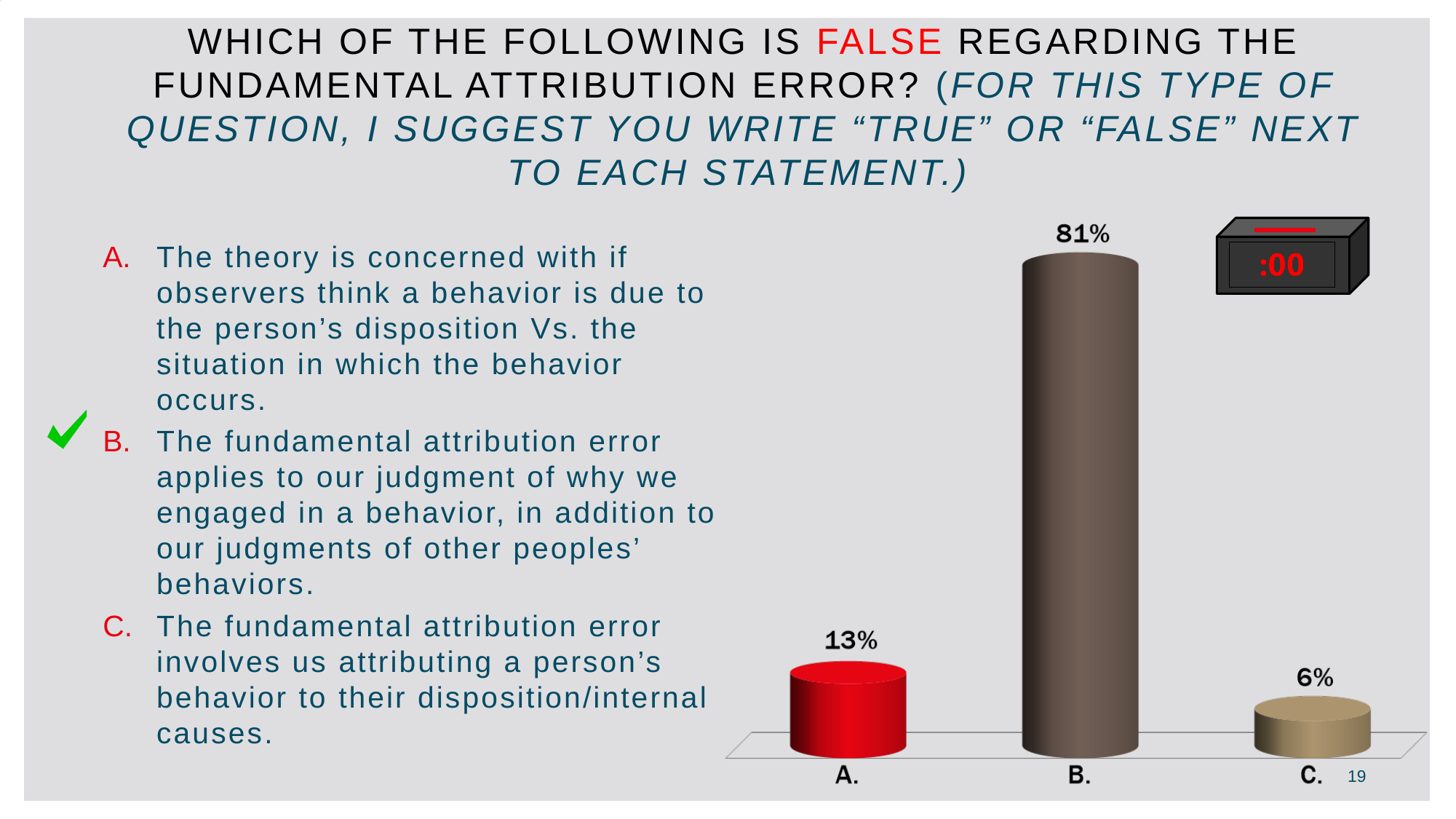

Which of the following is FALSE regarding the fundamental attribution error? (for this type of question, I suggest you write “True” or “False” next to each statement.)

The theory is concerned with if observers think a behavior is due to the person’s disposition Vs. the situation in which the behavior occurs.
The fundamental attribution error applies to our judgment of why we engaged in a behavior, in addition to our judgments of other peoples’ behaviors.
The fundamental attribution error involves us attributing a person’s behavior to their disposition/internal causes.

19